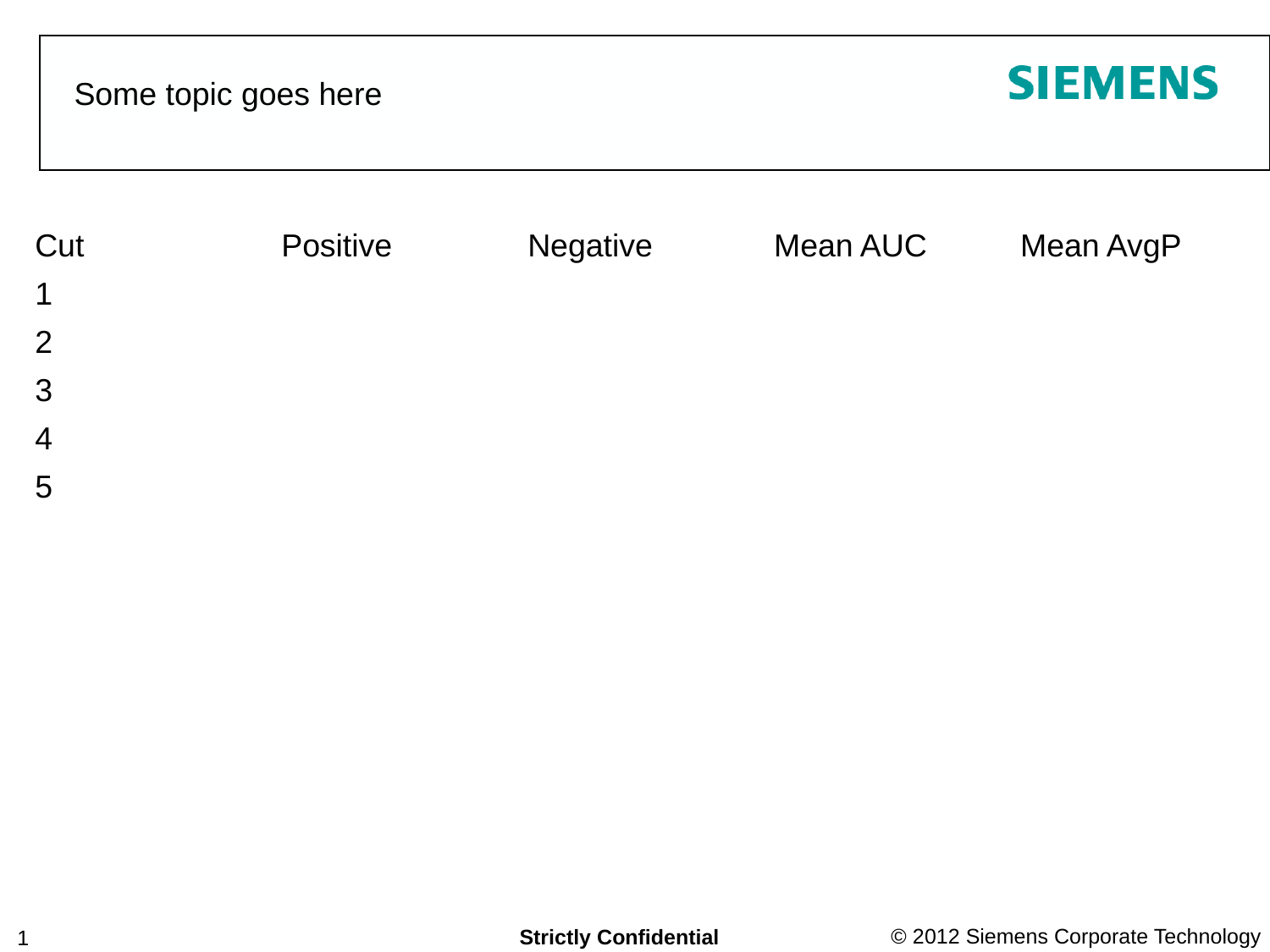

Some topic goes here
| Cut | Positive | Negative | Mean AUC | Mean AvgP |
| --- | --- | --- | --- | --- |
| 1 |  |  |  |  |
| 2 |  |  |  |  |
| 3 |  |  |  |  |
| 4 |  |  |  |  |
| 5 |  |  |  |  |